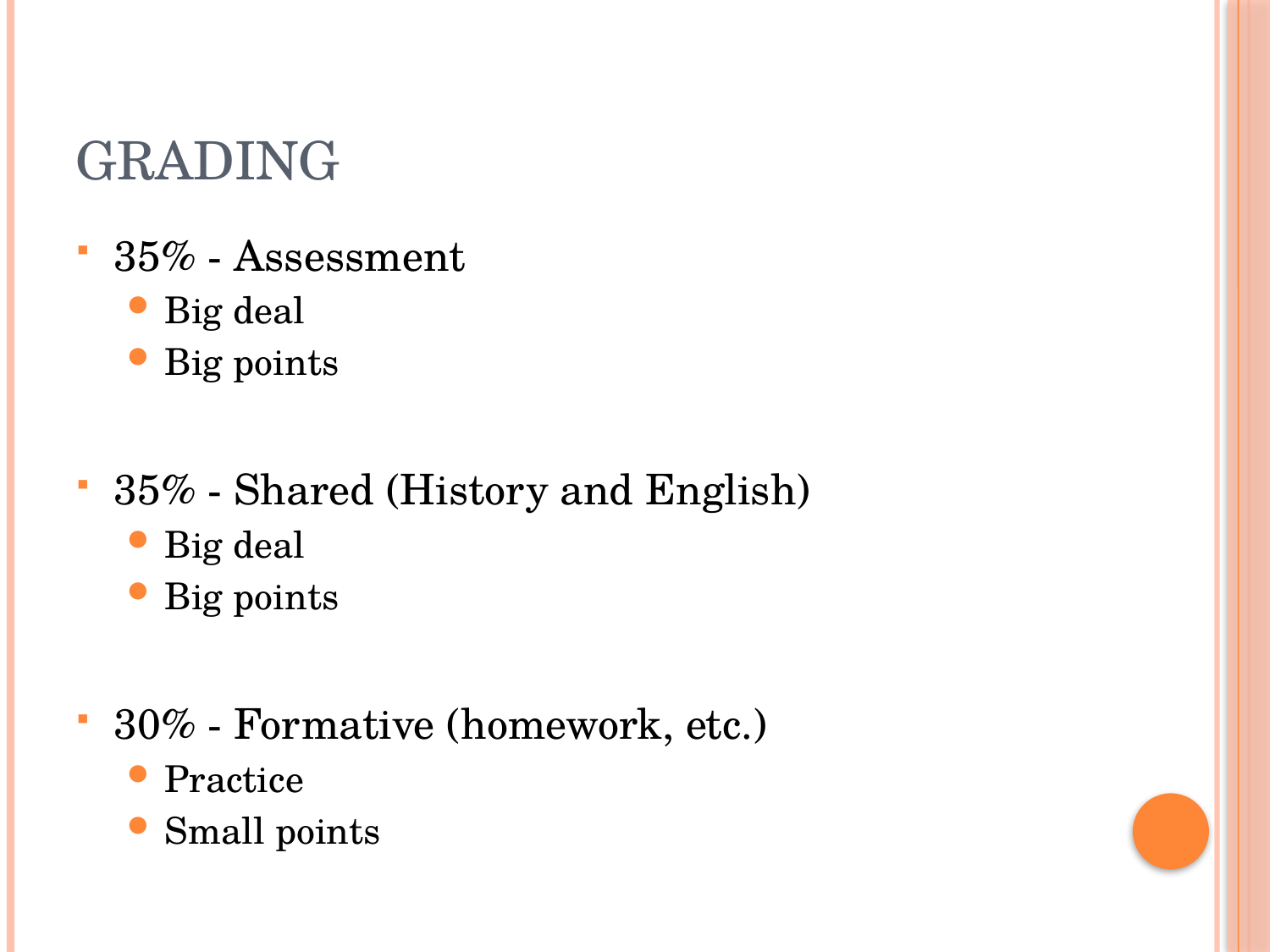

# Grading
35% - Assessment
Big deal
Big points

35% - Shared (History and English)
Big deal
Big points

30% - Formative (homework, etc.)
Practice
Small points